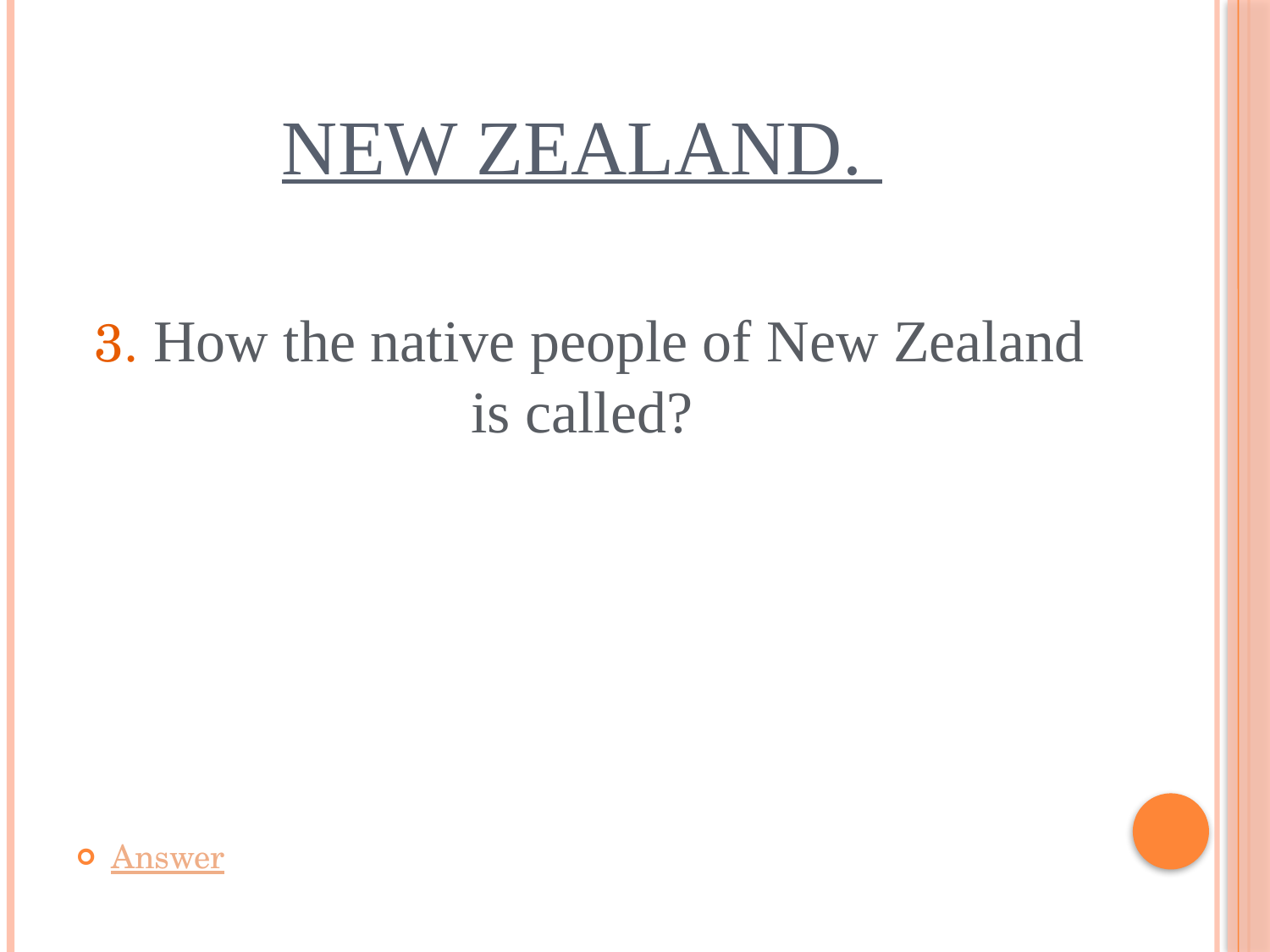

# New Zealand.
 3. How the native people of New Zealand is called?

Answer